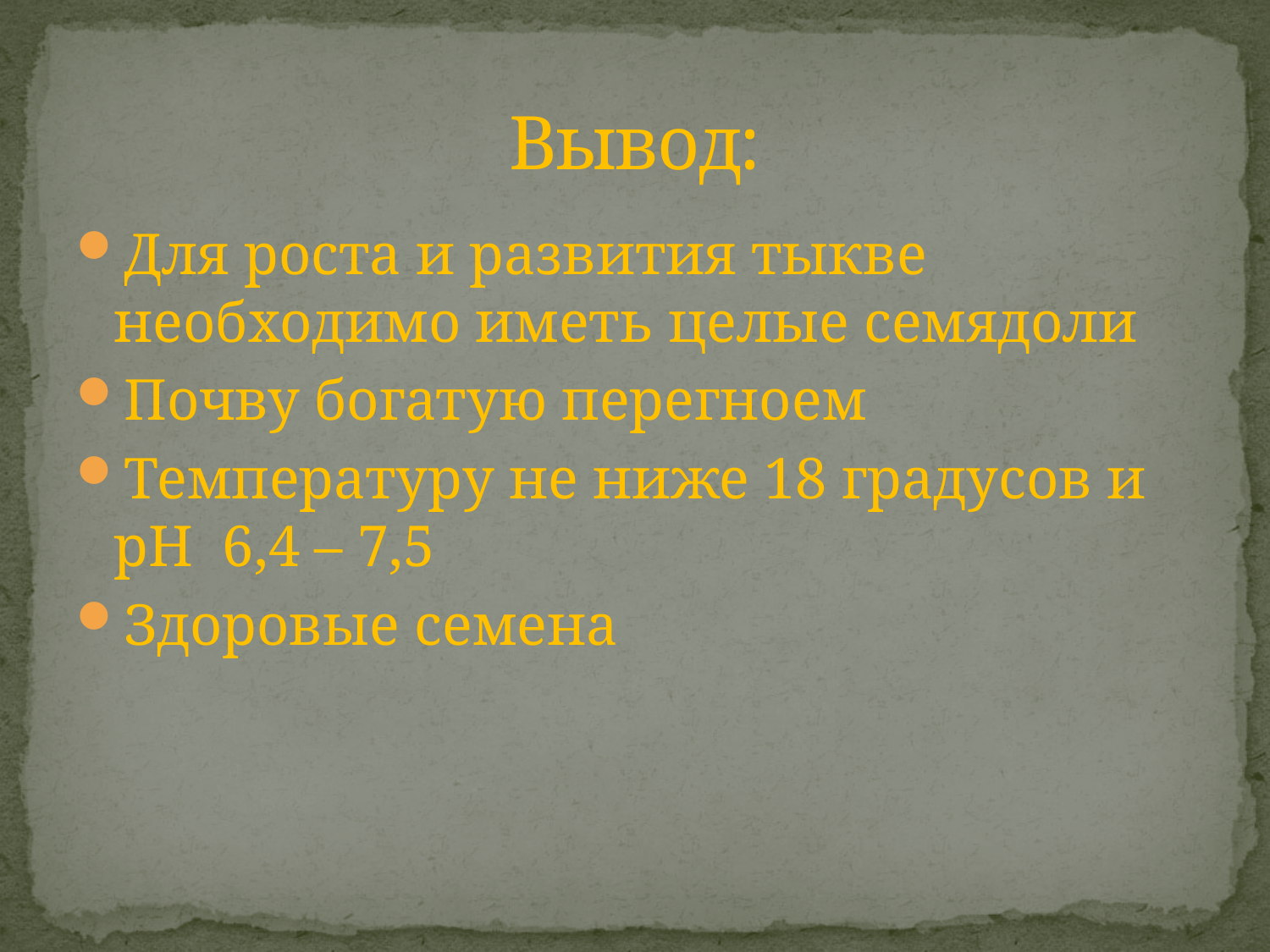

# Вывод:
Для роста и развития тыкве необходимо иметь целые семядоли
Почву богатую перегноем
Температуру не ниже 18 градусов и рН  6,4 – 7,5
Здоровые семена